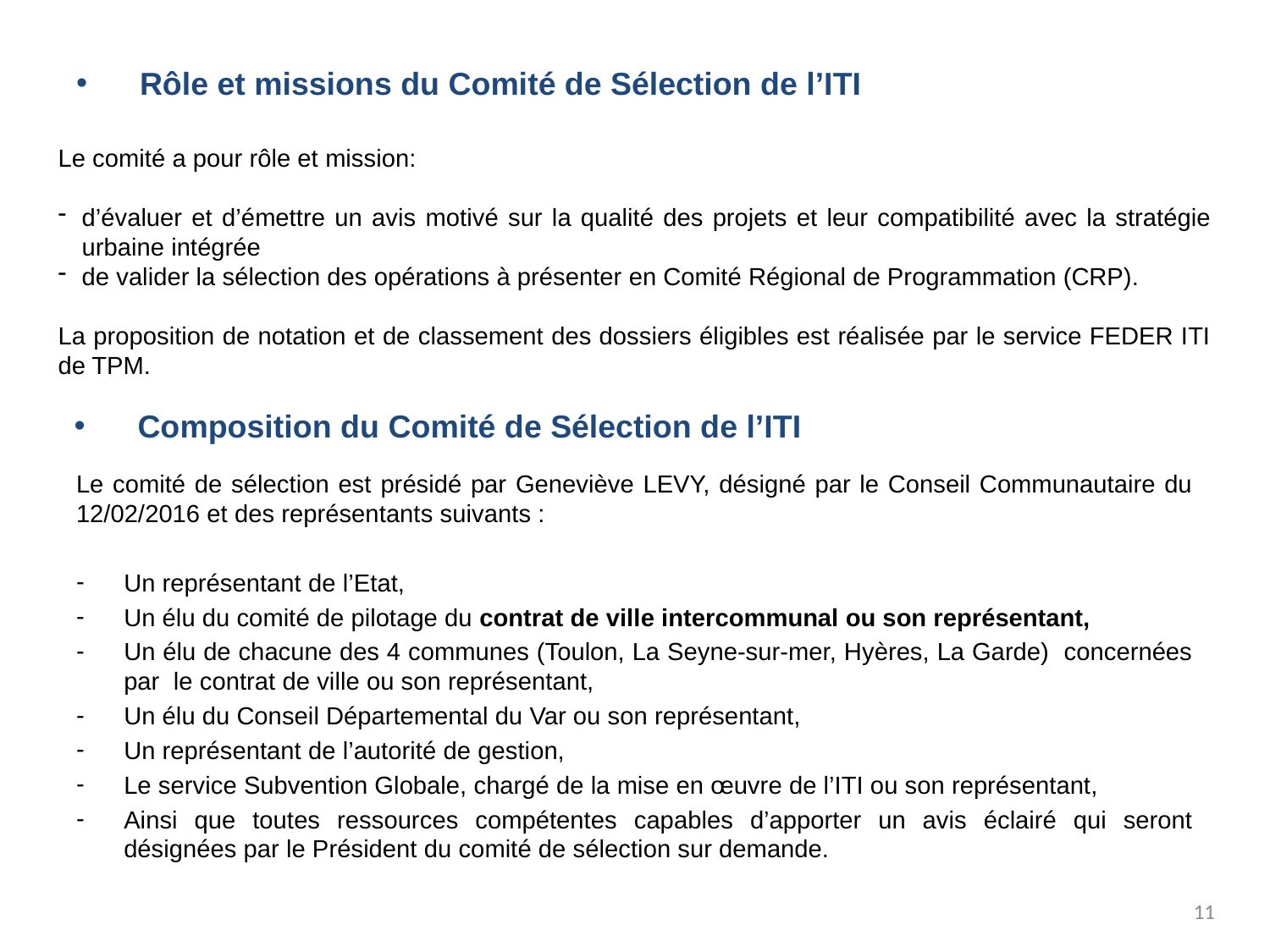

# Rôle et missions du Comité de Sélection de l’ITI
Le comité a pour rôle et mission:

d’évaluer et d’émettre un avis motivé sur la qualité des projets et leur compatibilité avec la stratégie urbaine intégrée
de valider la sélection des opérations à présenter en Comité Régional de Programmation (CRP).

La proposition de notation et de classement des dossiers éligibles est réalisée par le service FEDER ITI de TPM.

Composition du Comité de Sélection de l’ITI

Le comité de sélection est présidé par Geneviève LEVY, désigné par le Conseil Communautaire du 12/02/2016 et des représentants suivants :

Un représentant de l’Etat,
Un élu du comité de pilotage du contrat de ville intercommunal ou son représentant,
Un élu de chacune des 4 communes (Toulon, La Seyne-sur-mer, Hyères, La Garde)  concernées par  le contrat de ville ou son représentant,
Un élu du Conseil Départemental du Var ou son représentant,
Un représentant de l’autorité de gestion,
Le service Subvention Globale, chargé de la mise en œuvre de l’ITI ou son représentant,
Ainsi que toutes ressources compétentes capables d’apporter un avis éclairé qui seront désignées par le Président du comité de sélection sur demande.
11